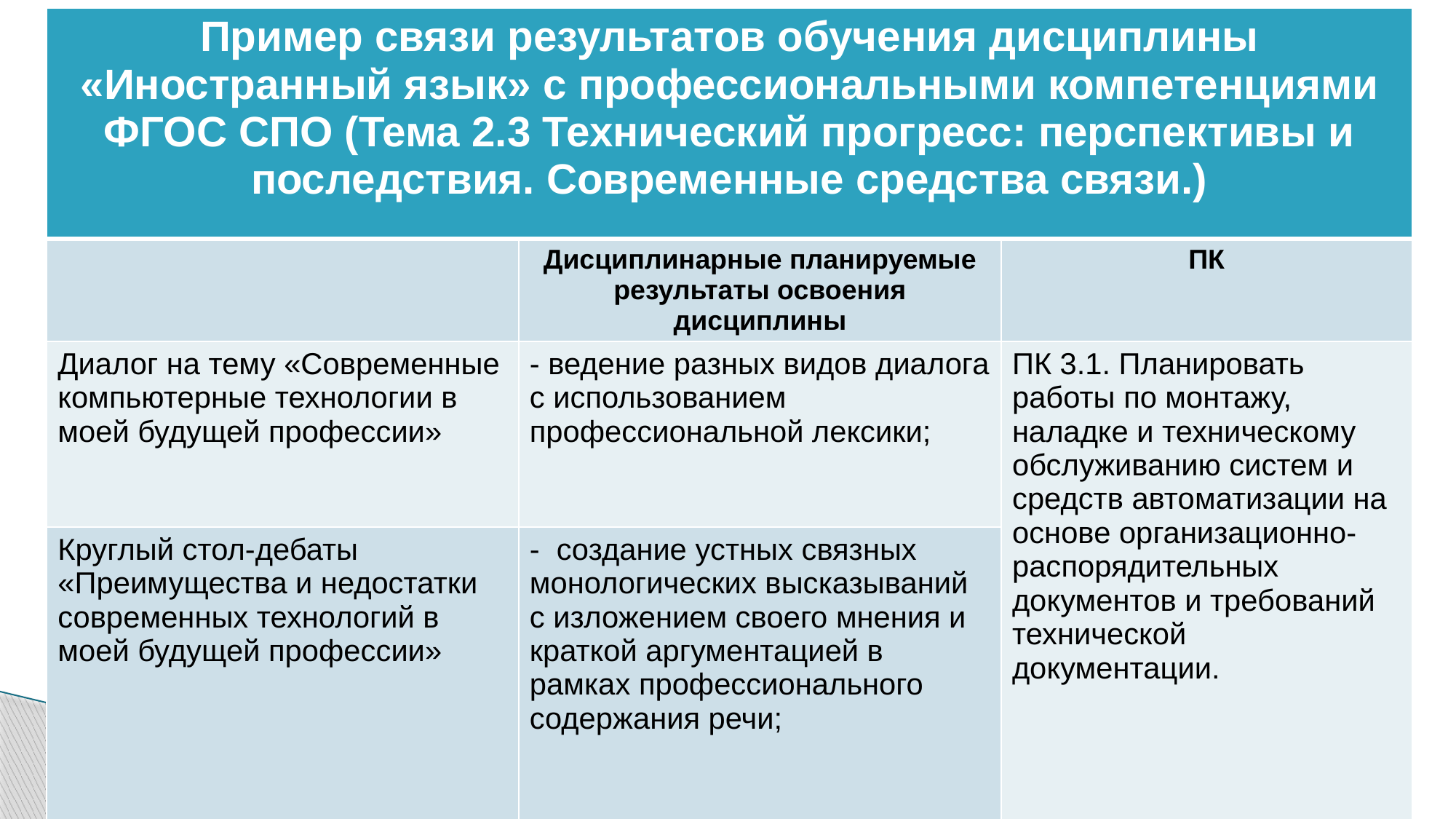

| Пример связи результатов обучения дисциплины «Иностранный язык» с профессиональными компетенциями ФГОС СПО (Тема 2.3 Технический прогресс: перспективы и последствия. Современные средства связи.) |  |  |
| --- | --- | --- |
|  | Дисциплинарные планируемые результаты освоения дисциплины | ПК |
| Диалог на тему «Современные компьютерные технологии в моей будущей профессии» | - ведение разных видов диалога с использованием профессиональной лексики; | ПК 3.1. Планировать работы по монтажу, наладке и техническому обслуживанию систем и средств автоматизации на основе организационно-распорядительных документов и требований технической документации. |
| Круглый стол-дебаты «Преимущества и недостатки современных технологий в моей будущей профессии» | - создание устных связных монологических высказываний с изложением своего мнения и краткой аргументацией в рамках профессионального содержания речи; |  |
|  |  |  |